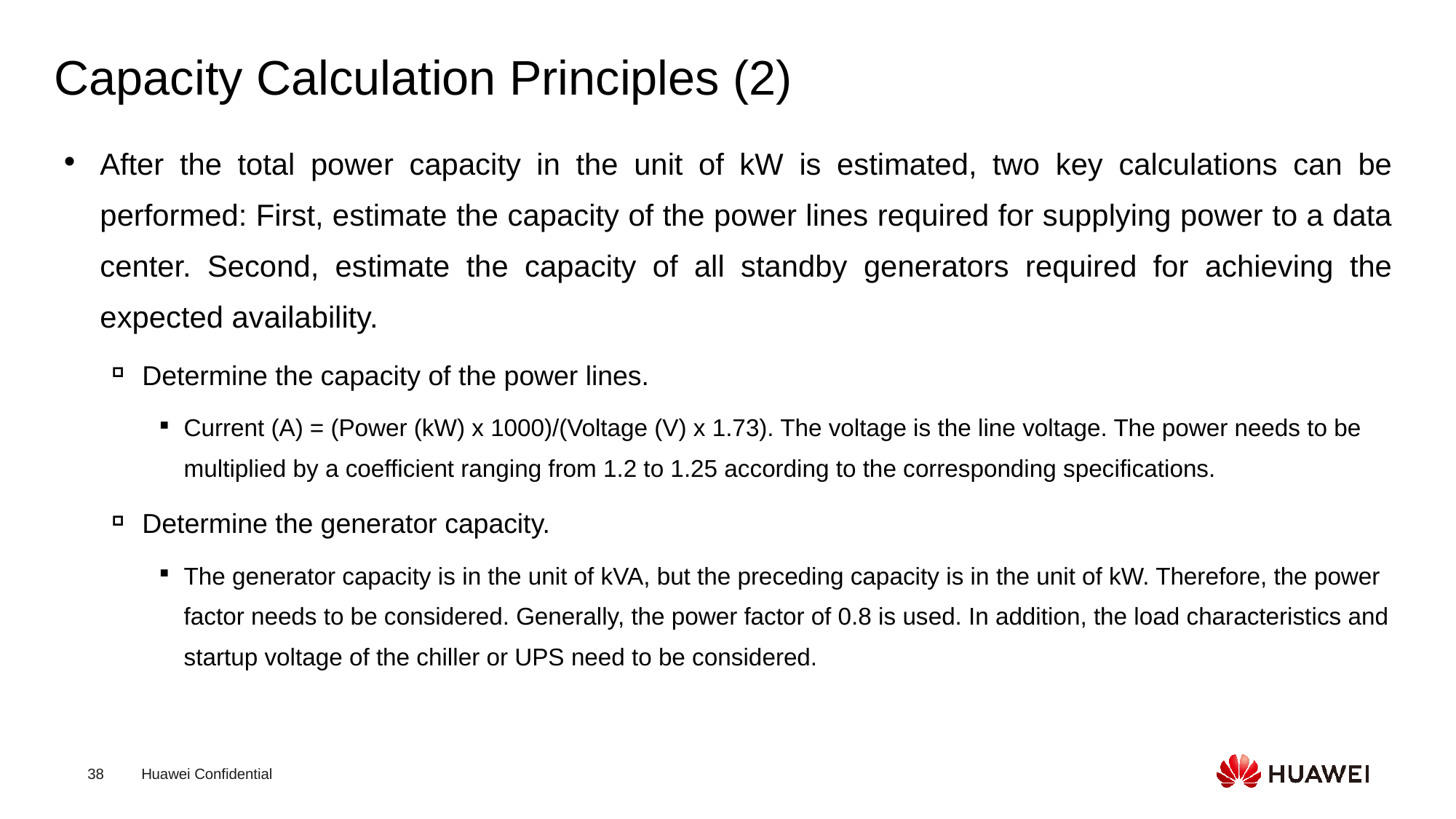

# Capacity Calculation Principles (2)
After the total power capacity in the unit of kW is estimated, two key calculations can be performed: First, estimate the capacity of the power lines required for supplying power to a data center. Second, estimate the capacity of all standby generators required for achieving the expected availability.
Determine the capacity of the power lines.
Current (A) = (Power (kW) x 1000)/(Voltage (V) x 1.73). The voltage is the line voltage. The power needs to be multiplied by a coefficient ranging from 1.2 to 1.25 according to the corresponding specifications.
Determine the generator capacity.
The generator capacity is in the unit of kVA, but the preceding capacity is in the unit of kW. Therefore, the power factor needs to be considered. Generally, the power factor of 0.8 is used. In addition, the load characteristics and startup voltage of the chiller or UPS need to be considered.